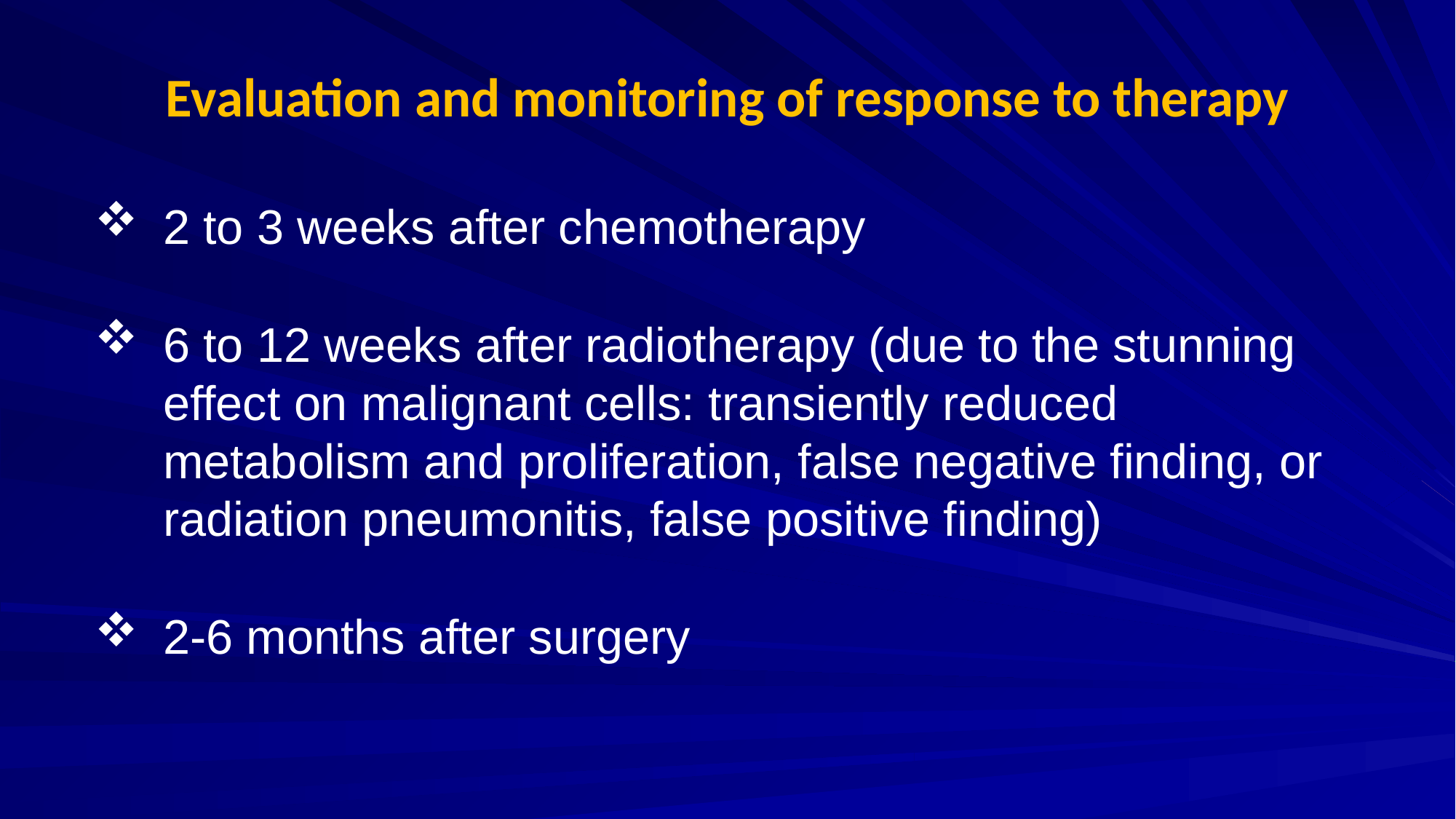

Evaluation and monitoring of response to therapy

2 to 3 weeks after chemotherapy

6 to 12 weeks after radiotherapy (due to the stunning effect on malignant cells: transiently reduced metabolism and proliferation, false negative finding, or radiation pneumonitis, false positive finding)

2-6 months after surgery